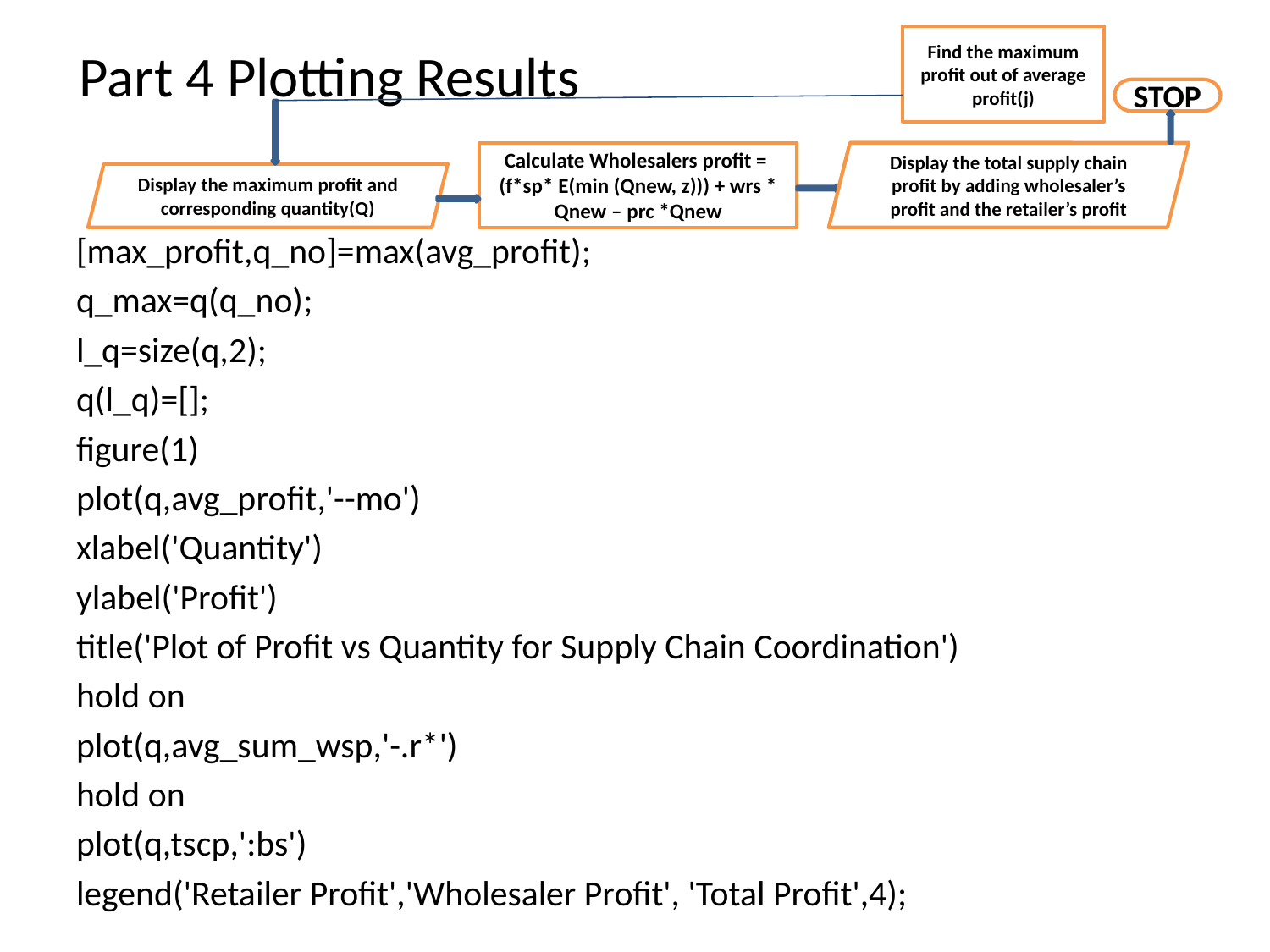

# Part 4 Plotting Results
Find the maximum profit out of average profit(j)
STOP

Calculate Wholesalers profit =  (f*sp* E(min (Qnew, z))) + wrs * Qnew – prc *Qnew
Display the final Result i.e. quantity and profit.
Display the total supply chain profit by adding wholesaler’s profit and the retailer’s profit
Display the maximum profit and corresponding quantity(Q)

[max_profit,q_no]=max(avg_profit);
q_max=q(q_no);
l_q=size(q,2);
q(l_q)=[];
figure(1)
plot(q,avg_profit,'--mo')
xlabel('Quantity')
ylabel('Profit')
title('Plot of Profit vs Quantity for Supply Chain Coordination')
hold on
plot(q,avg_sum_wsp,'-.r*')
hold on
plot(q,tscp,':bs')
legend('Retailer Profit','Wholesaler Profit', 'Total Profit',4);